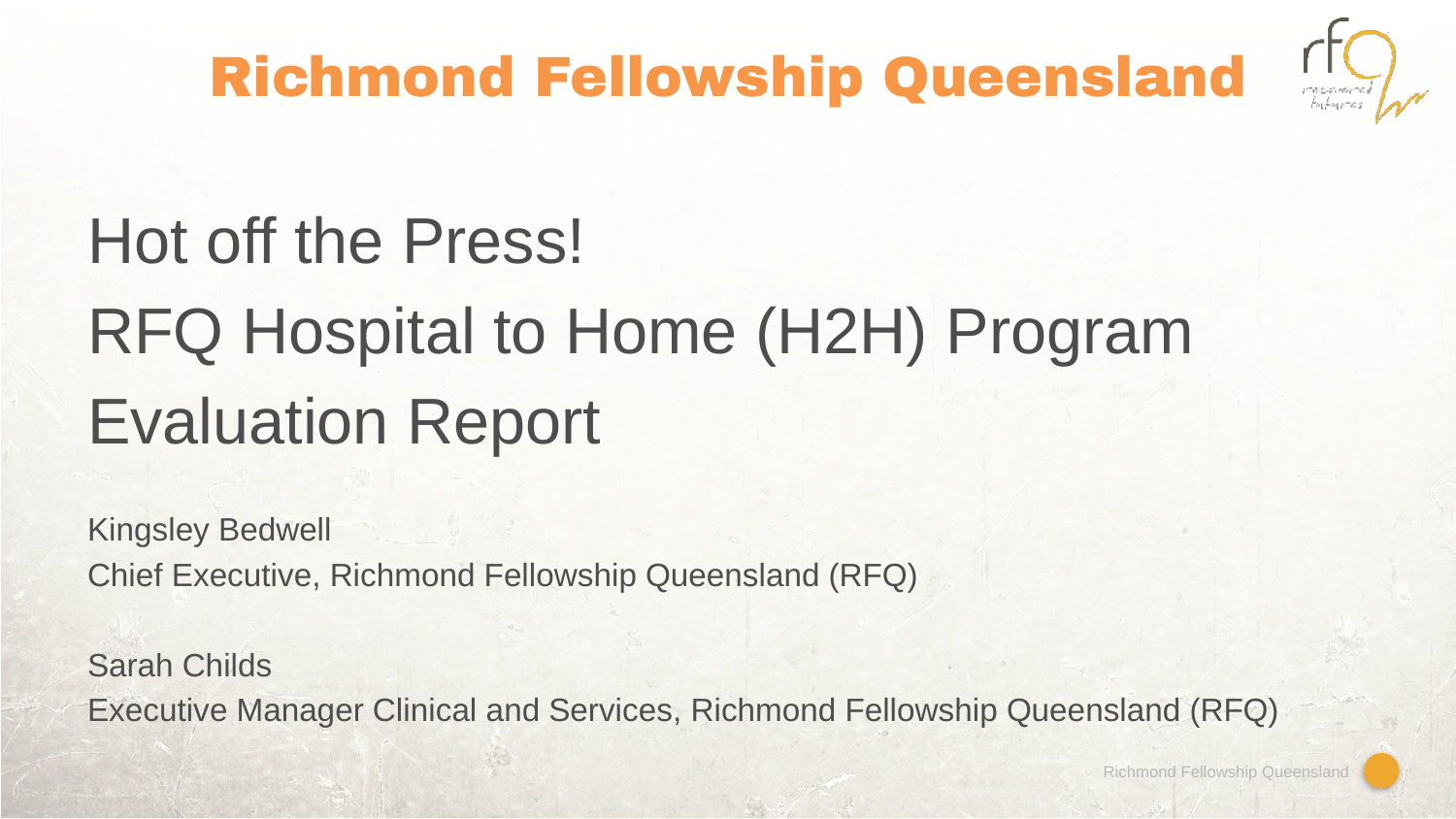

# Richmond Fellowship Queensland
Hot off the Press!
RFQ Hospital to Home (H2H) Program
Evaluation Report

Kingsley Bedwell
Chief Executive, Richmond Fellowship Queensland (RFQ)

Sarah Childs
Executive Manager Clinical and Services, Richmond Fellowship Queensland (RFQ)